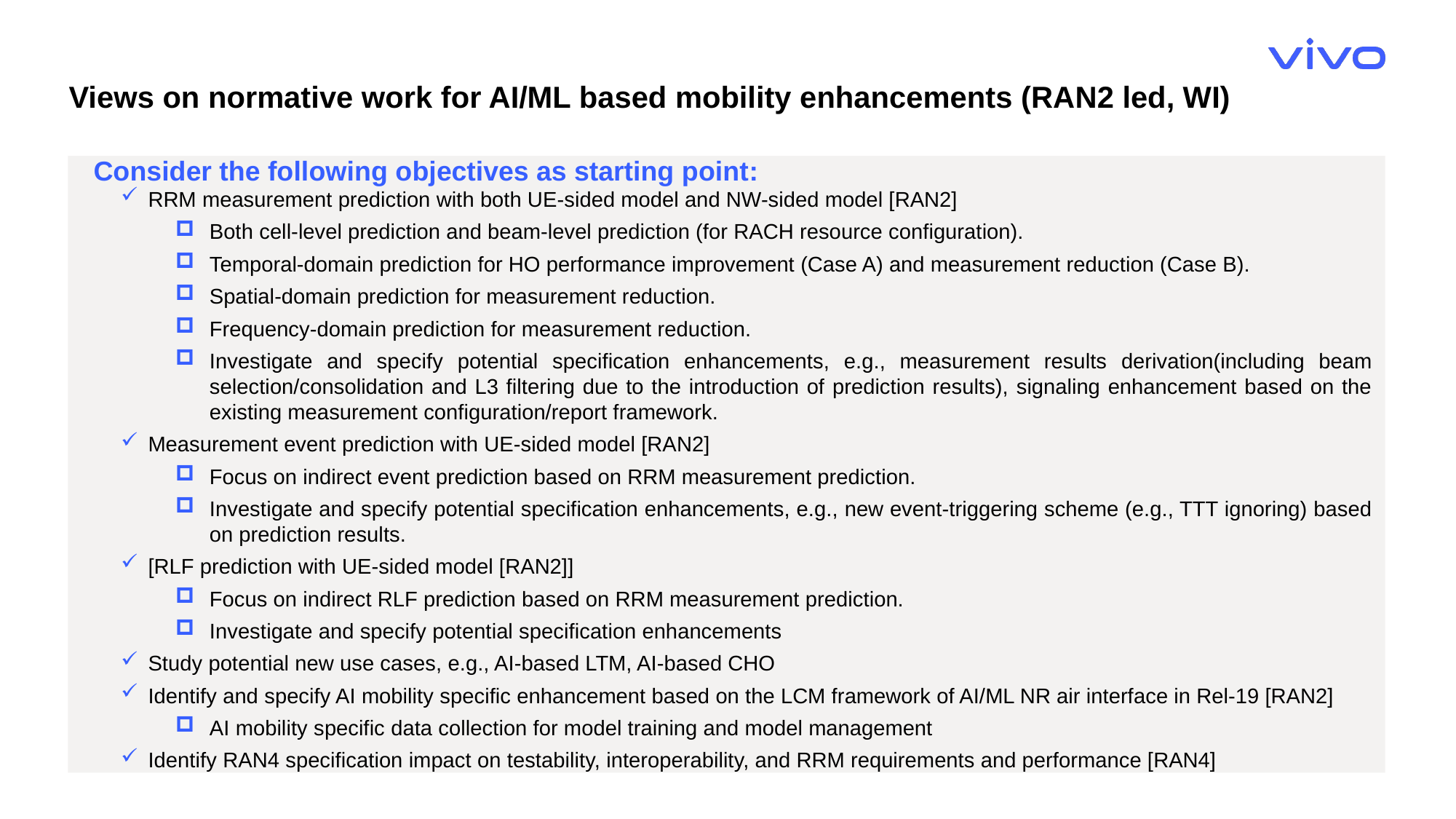

Views on normative work for AI/ML based mobility enhancements (RAN2 led, WI)
Consider the following objectives as starting point:
RRM measurement prediction with both UE-sided model and NW-sided model [RAN2]
Both cell-level prediction and beam-level prediction (for RACH resource configuration).
Temporal-domain prediction for HO performance improvement (Case A) and measurement reduction (Case B).
Spatial-domain prediction for measurement reduction.
Frequency-domain prediction for measurement reduction.
Investigate and specify potential specification enhancements, e.g., measurement results derivation(including beam selection/consolidation and L3 filtering due to the introduction of prediction results), signaling enhancement based on the existing measurement configuration/report framework.
Measurement event prediction with UE-sided model [RAN2]
Focus on indirect event prediction based on RRM measurement prediction.
Investigate and specify potential specification enhancements, e.g., new event-triggering scheme (e.g., TTT ignoring) based on prediction results.
[RLF prediction with UE-sided model [RAN2]]
Focus on indirect RLF prediction based on RRM measurement prediction.
Investigate and specify potential specification enhancements
Study potential new use cases, e.g., AI-based LTM, AI-based CHO
Identify and specify AI mobility specific enhancement based on the LCM framework of AI/ML NR air interface in Rel-19 [RAN2]
AI mobility specific data collection for model training and model management
Identify RAN4 specification impact on testability, interoperability, and RRM requirements and performance [RAN4]